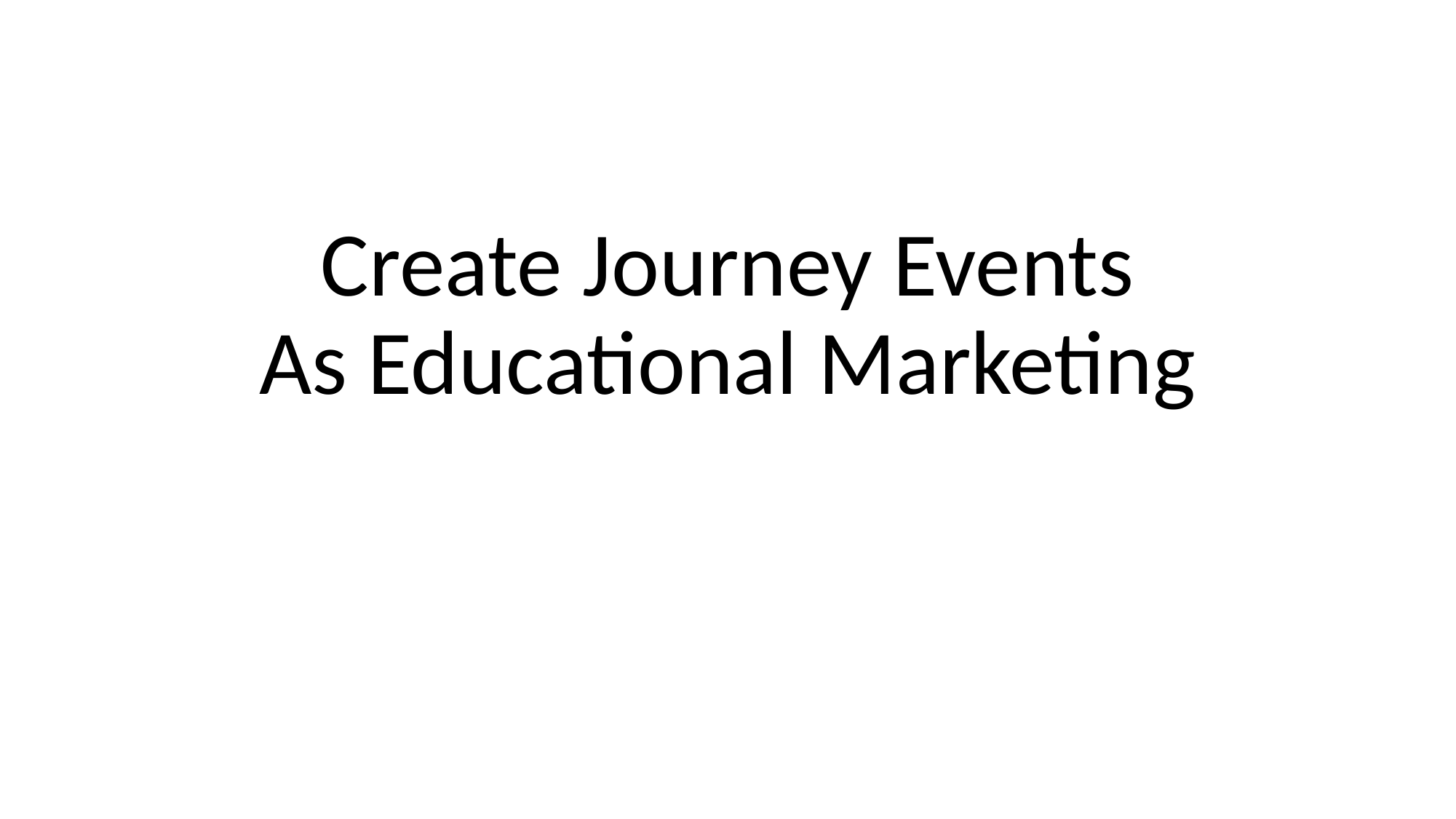

# Create Journey Events As Educational Marketing